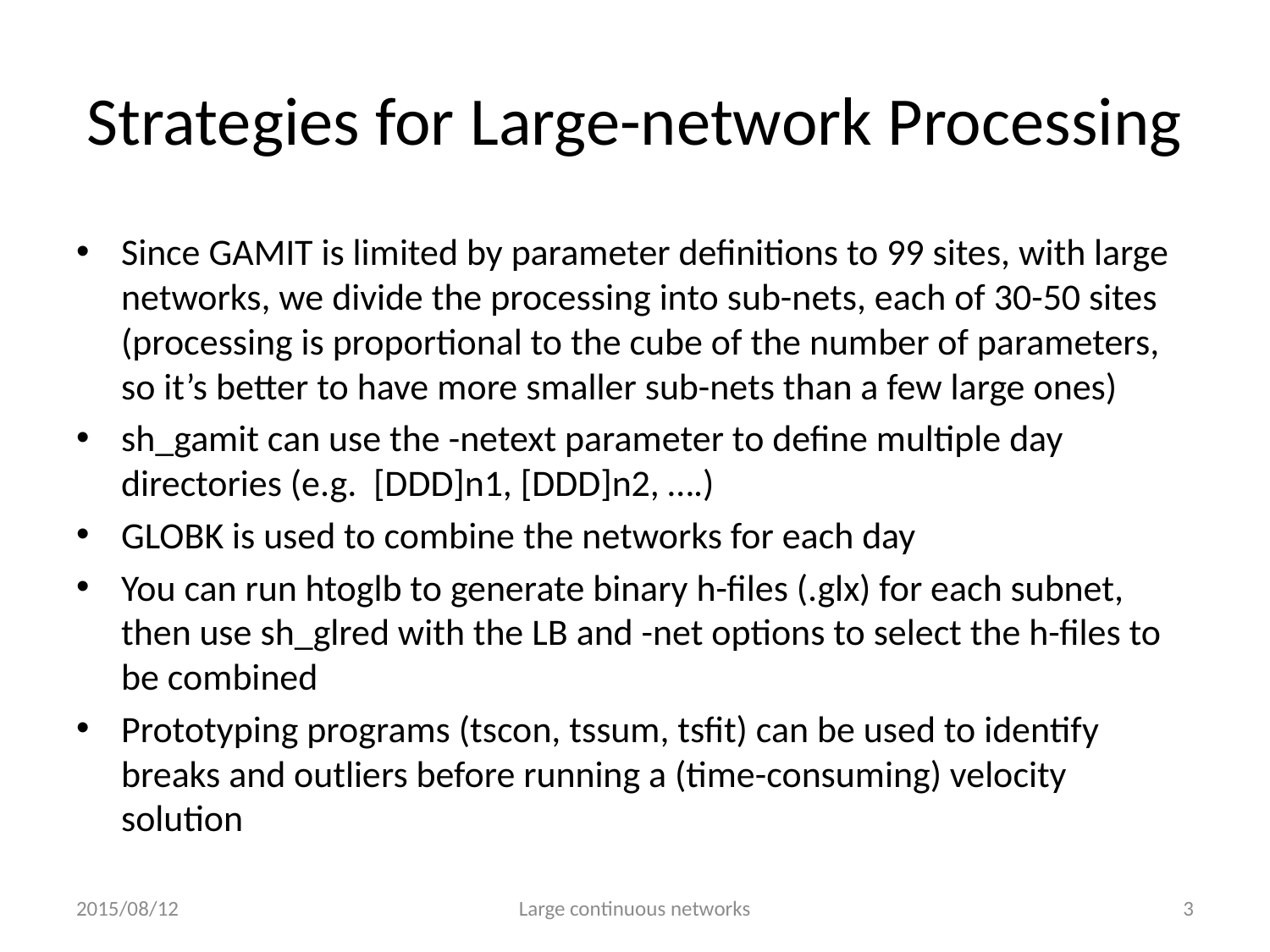

# Strategies for Large-network Processing
Since GAMIT is limited by parameter definitions to 99 sites, with large networks, we divide the processing into sub-nets, each of 30-50 sites (processing is proportional to the cube of the number of parameters, so it’s better to have more smaller sub-nets than a few large ones)
sh_gamit can use the -netext parameter to define multiple day directories (e.g.  [DDD]n1, [DDD]n2, ….)
GLOBK is used to combine the networks for each day
You can run htoglb to generate binary h-files (.glx) for each subnet, then use sh_glred with the LB and -net options to select the h-files to be combined
Prototyping programs (tscon, tssum, tsfit) can be used to identify breaks and outliers before running a (time-consuming) velocity solution

2015/08/12
Large continuous networks
3